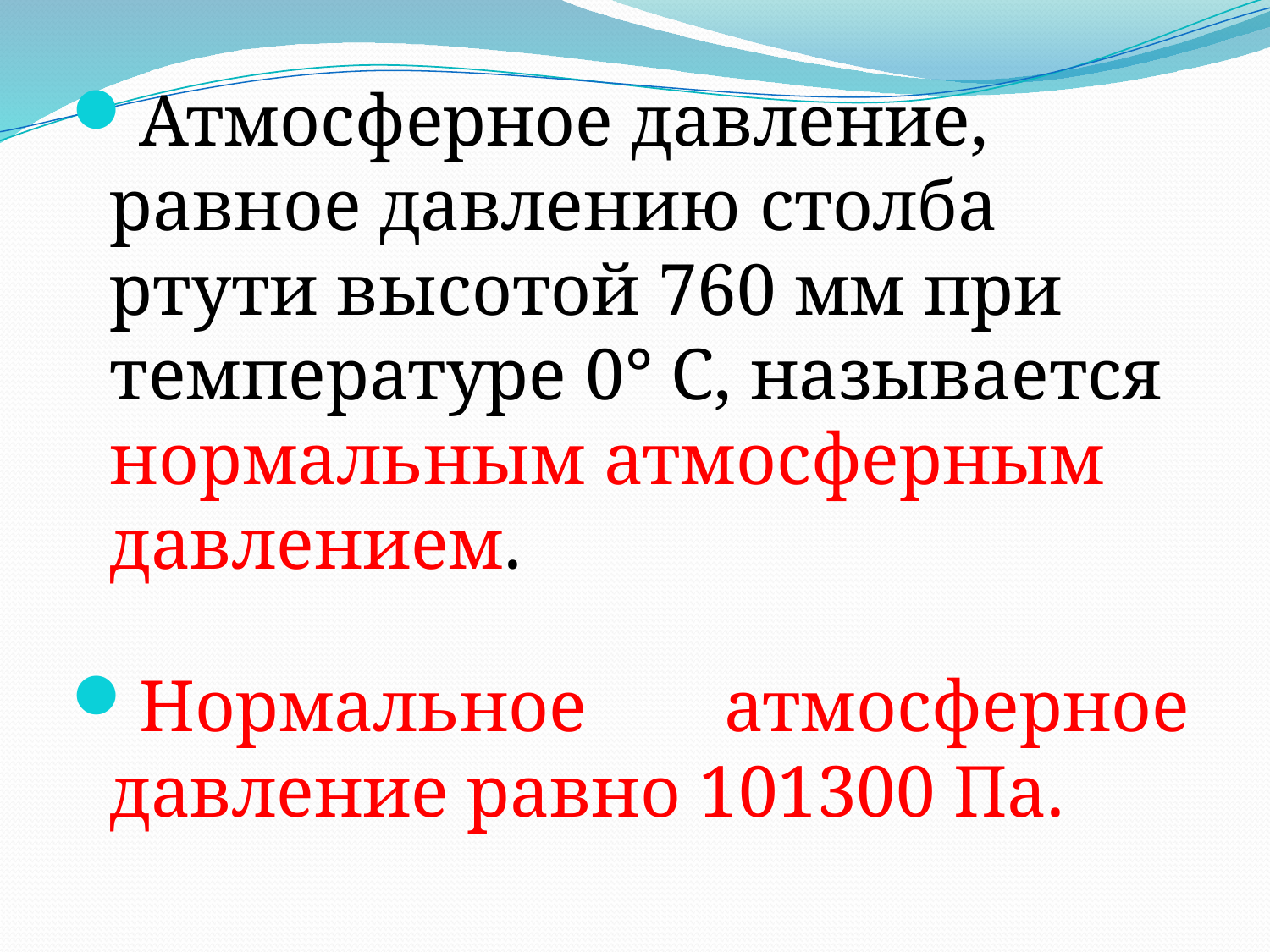

Атмосферное давление, равное давлению столба ртути высотой 760 мм при температуре 0° С, называется нормальным атмосферным давлением.

Нормальное атмосферное давление равно 101300 Па.